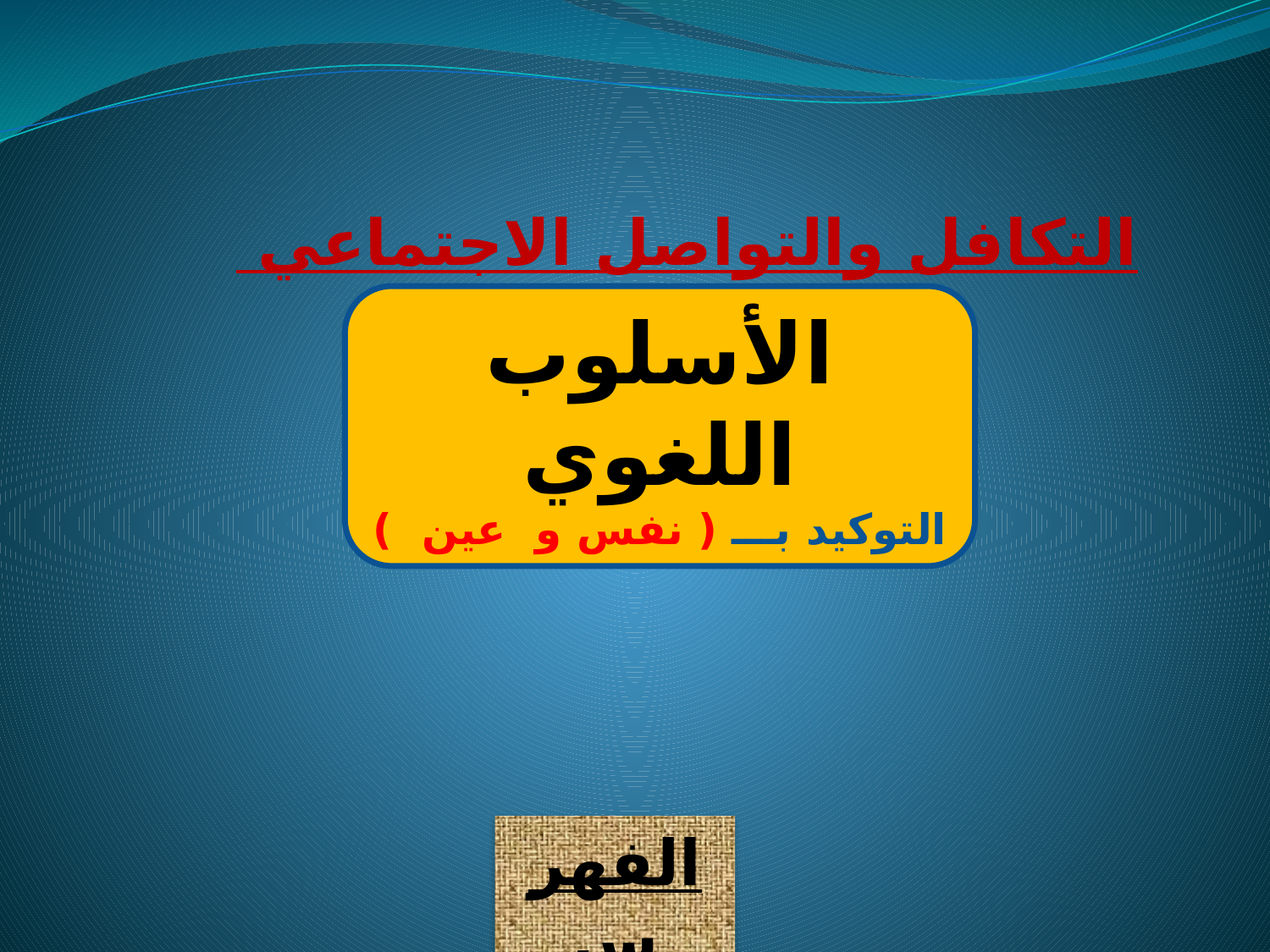

التكافل والتواصل الاجتماعي
الأسلوب اللغوي
التوكيد بـــ ( نفس و  عين  )
الفهرس